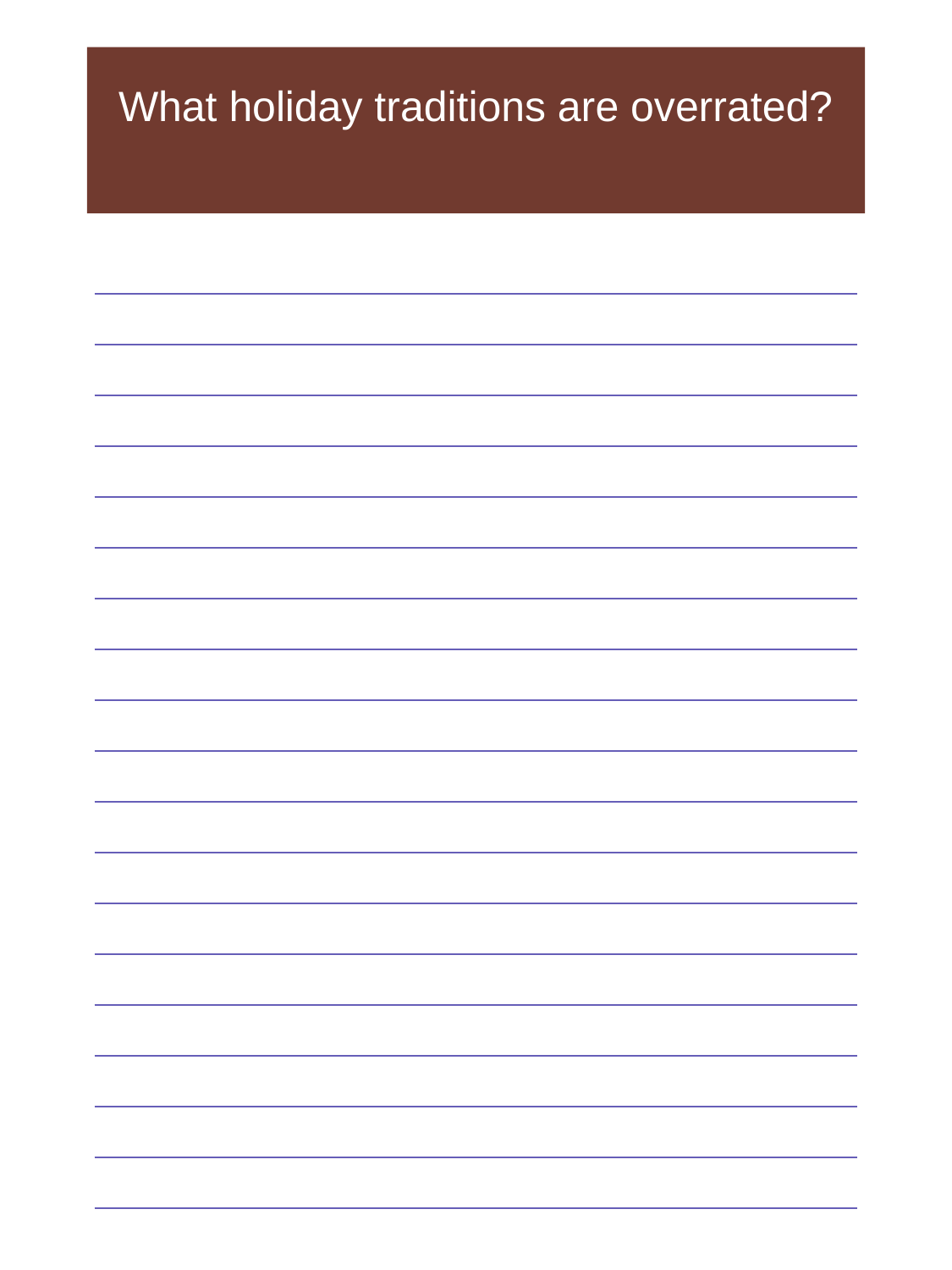

What holiday traditions are overrated?
|  |
| --- |
|  |
|  |
|  |
|  |
|  |
|  |
|  |
|  |
|  |
|  |
|  |
|  |
|  |
|  |
|  |
|  |
|  |